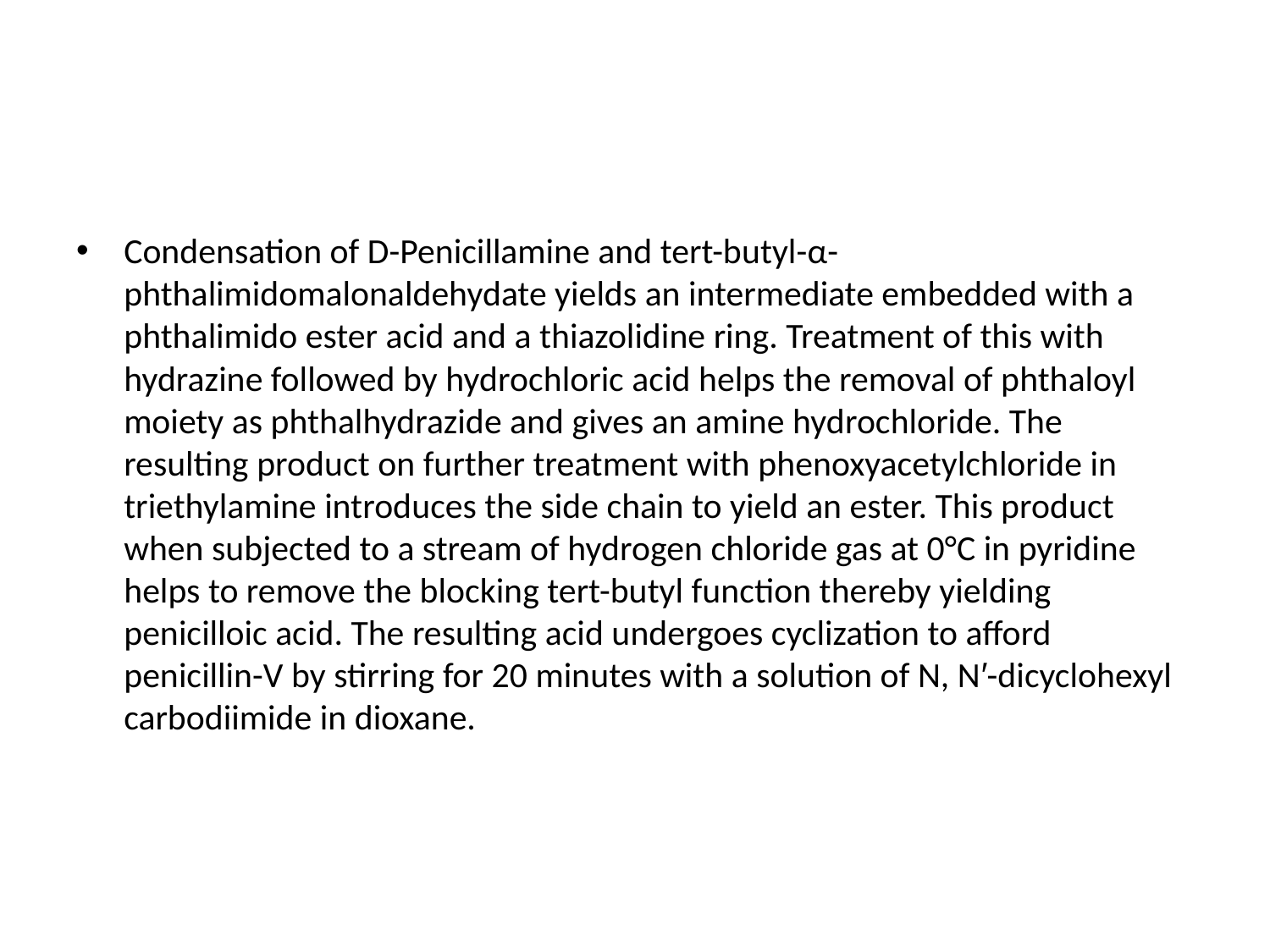

#
Condensation of D-Penicillamine and tert-butyl-α-phthalimidomalonaldehydate yields an intermediate embedded with a phthalimido ester acid and a thiazolidine ring. Treatment of this with hydrazine followed by hydrochloric acid helps the removal of phthaloyl moiety as phthalhydrazide and gives an amine hydrochloride. The resulting product on further treatment with phenoxyacetylchloride in triethylamine introduces the side chain to yield an ester. This product when subjected to a stream of hydrogen chloride gas at 0°C in pyridine helps to remove the blocking tert-butyl function thereby yielding penicilloic acid. The resulting acid undergoes cyclization to afford penicillin-V by stirring for 20 minutes with a solution of N, N′-dicyclohexyl carbodiimide in dioxane.